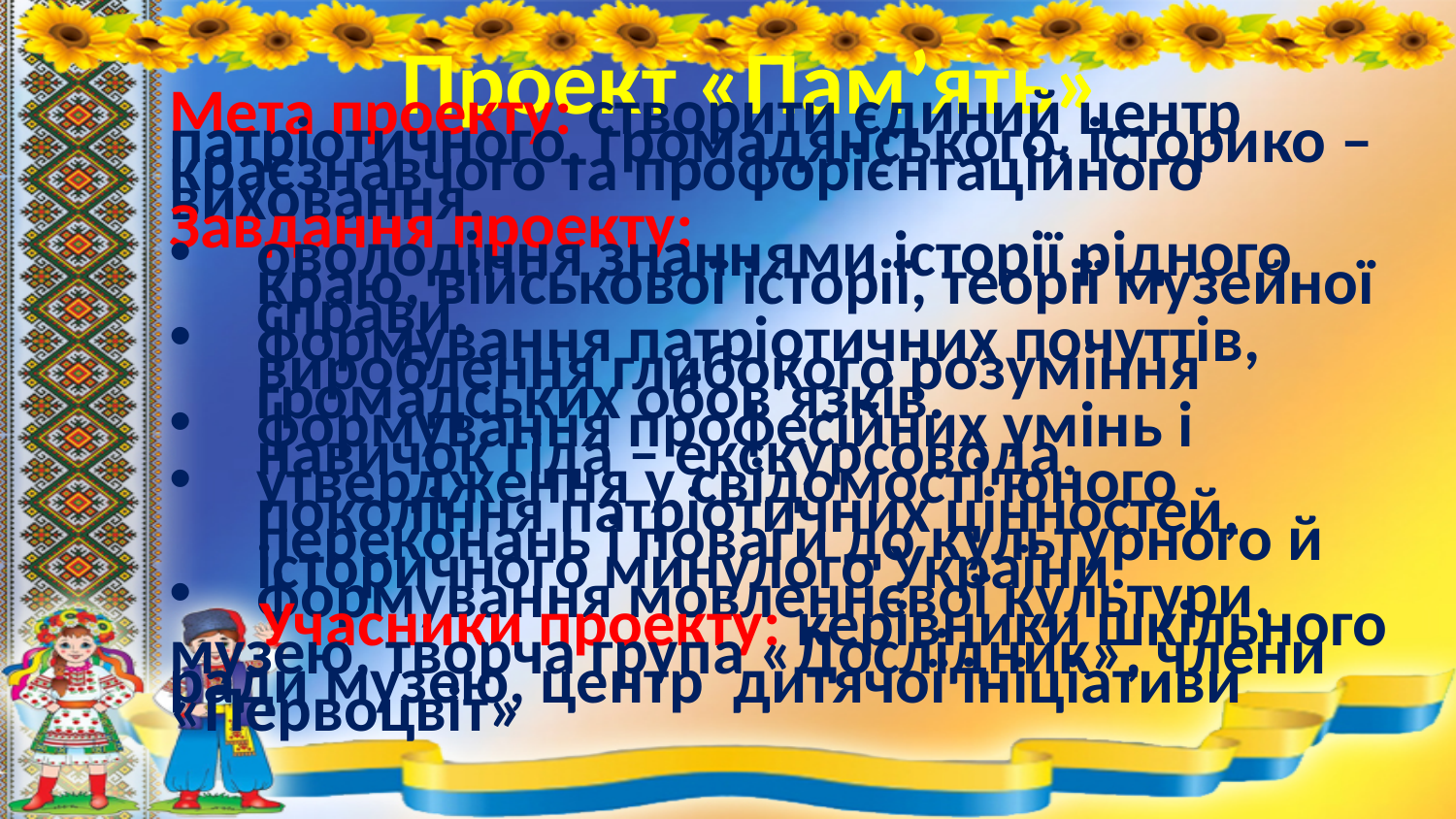

Проект «Пам’ять»
Мета проекту: створити єдиний центр патріотичного, громадянського, історико – краєзнавчого та профорієнтаційного виховання.
Завдання проекту:
оволодіння знаннями історії рідного краю, військової історії, теорії музейної справи.
формування патріотичних почуттів, вироблення глибокого розуміння громадських обов’язків.
формування професійних умінь і навичок гіда – екскурсовода.
утвердження у свідомості юного покоління патріотичних цінностей, переконань і поваги до культурного й історичного минулого України.
формування мовленнєвої культури.
Учасники проекту: керівники шкільного музею, творча група «Дослідник», члени ради музею, центр  дитячої ініціативи «Первоцвіт»